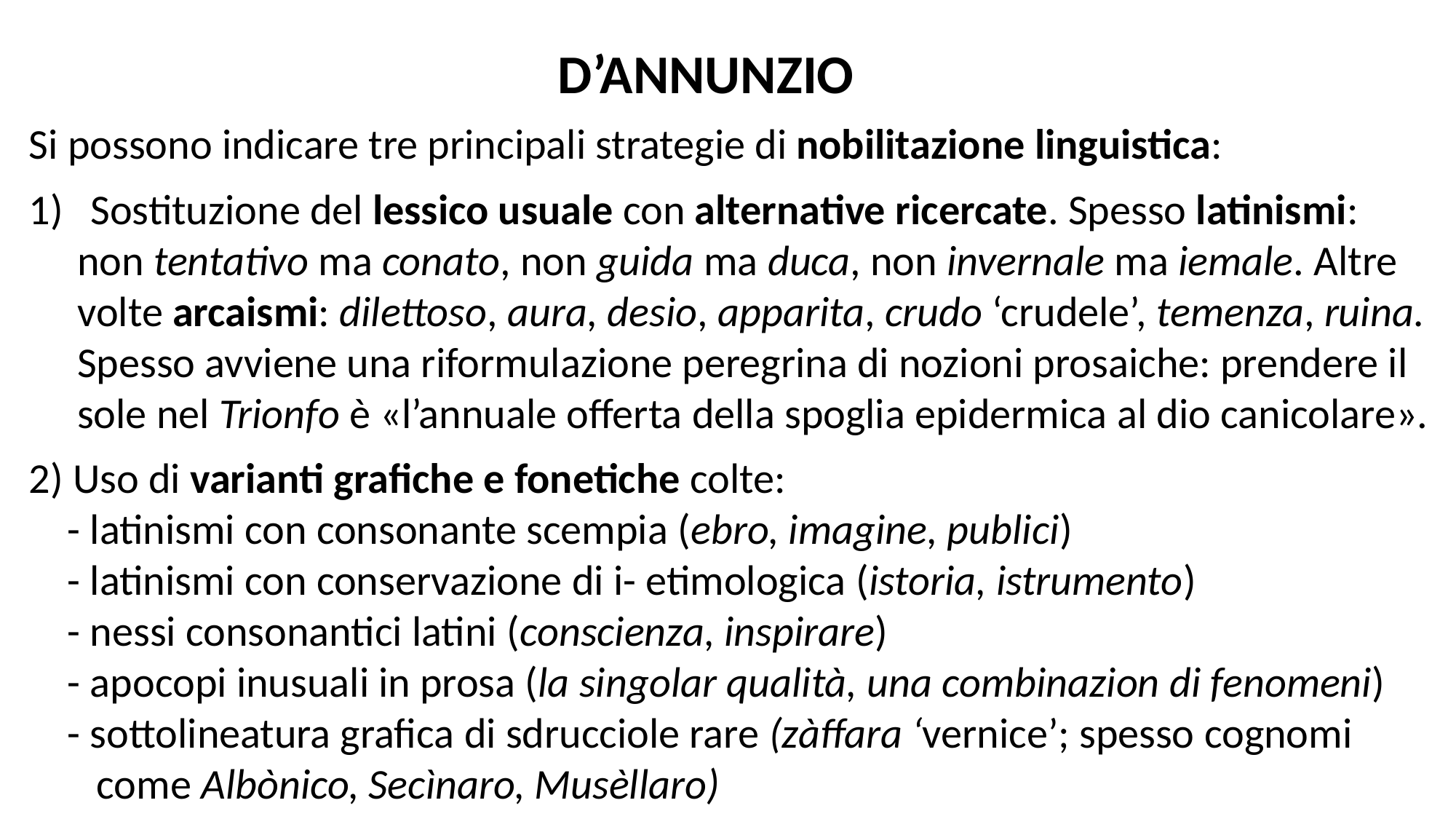

D’ANNUNZIO
Si possono indicare tre principali strategie di nobilitazione linguistica:

Sostituzione del lessico usuale con alternative ricercate. Spesso latinismi:
     non tentativo ma conato, non guida ma duca, non invernale ma iemale. Altre
     volte arcaismi: dilettoso, aura, desio, apparita, crudo ‘crudele’, temenza, ruina.
     Spesso avviene una riformulazione peregrina di nozioni prosaiche: prendere il
     sole nel Trionfo è «l’annuale offerta della spoglia epidermica al dio canicolare».
2) Uso di varianti grafiche e fonetiche colte:
    - latinismi con consonante scempia (ebro, imagine, publici)
    - latinismi con conservazione di i- etimologica (istoria, istrumento)
    - nessi consonantici latini (conscienza, inspirare)
    - apocopi inusuali in prosa (la singolar qualità, una combinazion di fenomeni)
    - sottolineatura grafica di sdrucciole rare (zàffara ‘vernice’; spesso cognomi
       come Albònico, Secìnaro, Musèllaro)